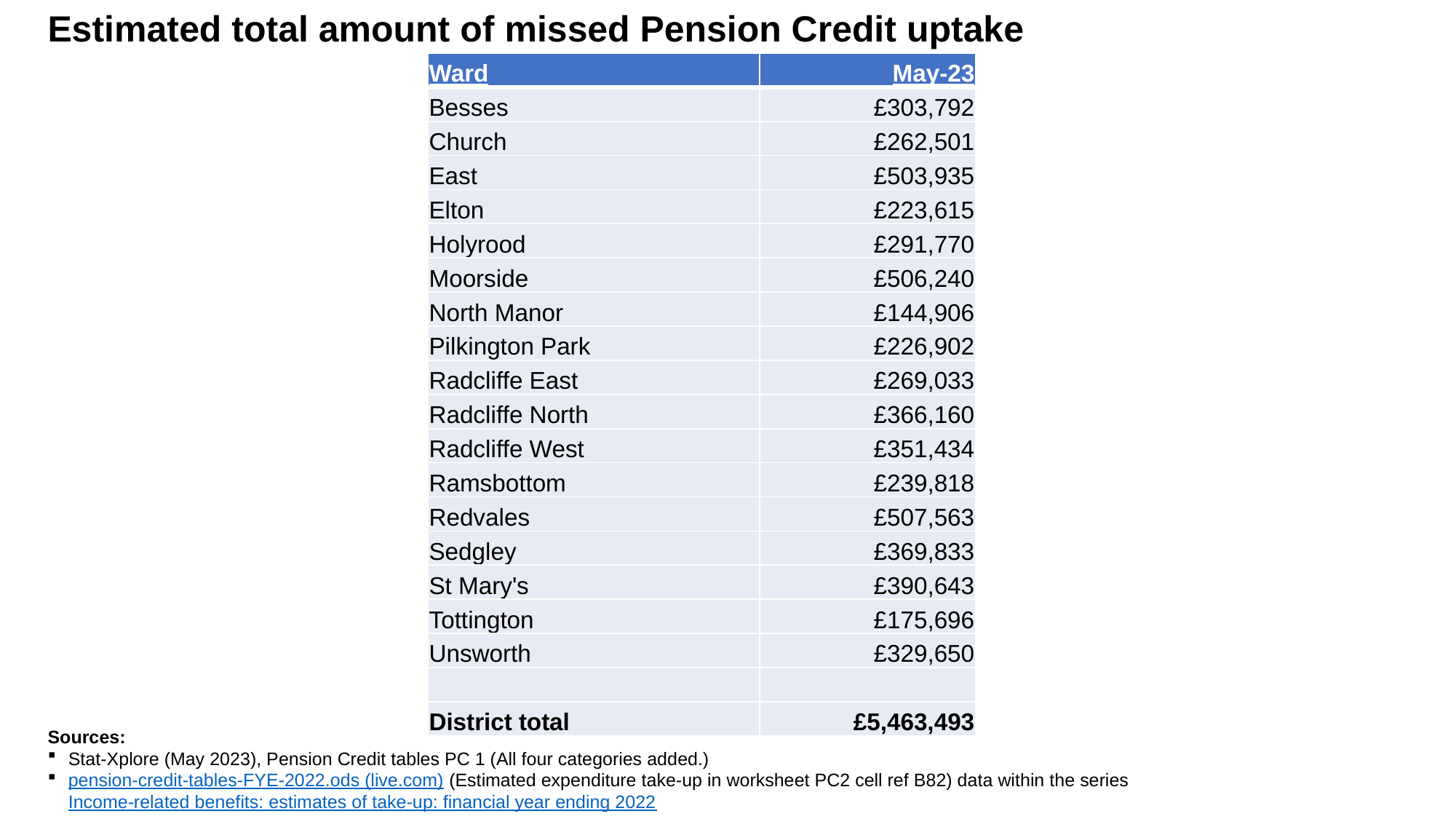

Estimated total amount of missed Pension Credit uptake
Estimated total amount of missed Pension Credit uptake
| Ward | May-23 |
| --- | --- |
| Besses | £303,792 |
| Church | £262,501 |
| East | £503,935 |
| Elton | £223,615 |
| Holyrood | £291,770 |
| Moorside | £506,240 |
| North Manor | £144,906 |
| Pilkington Park | £226,902 |
| Radcliffe East | £269,033 |
| Radcliffe North | £366,160 |
| Radcliffe West | £351,434 |
| Ramsbottom | £239,818 |
| Redvales | £507,563 |
| Sedgley | £369,833 |
| St Mary's | £390,643 |
| Tottington | £175,696 |
| Unsworth | £329,650 |
|  |  |
| District total | £5,463,493 |
Sources:
Stat-Xplore (May 2023), Pension Credit tables PC 1 (All four categories added.)
pension-credit-tables-FYE-2022.ods (live.com) (Estimated expenditure take-up in worksheet PC2 cell ref B82) data within the series  Income-related benefits: estimates of take-up: financial year ending 2022